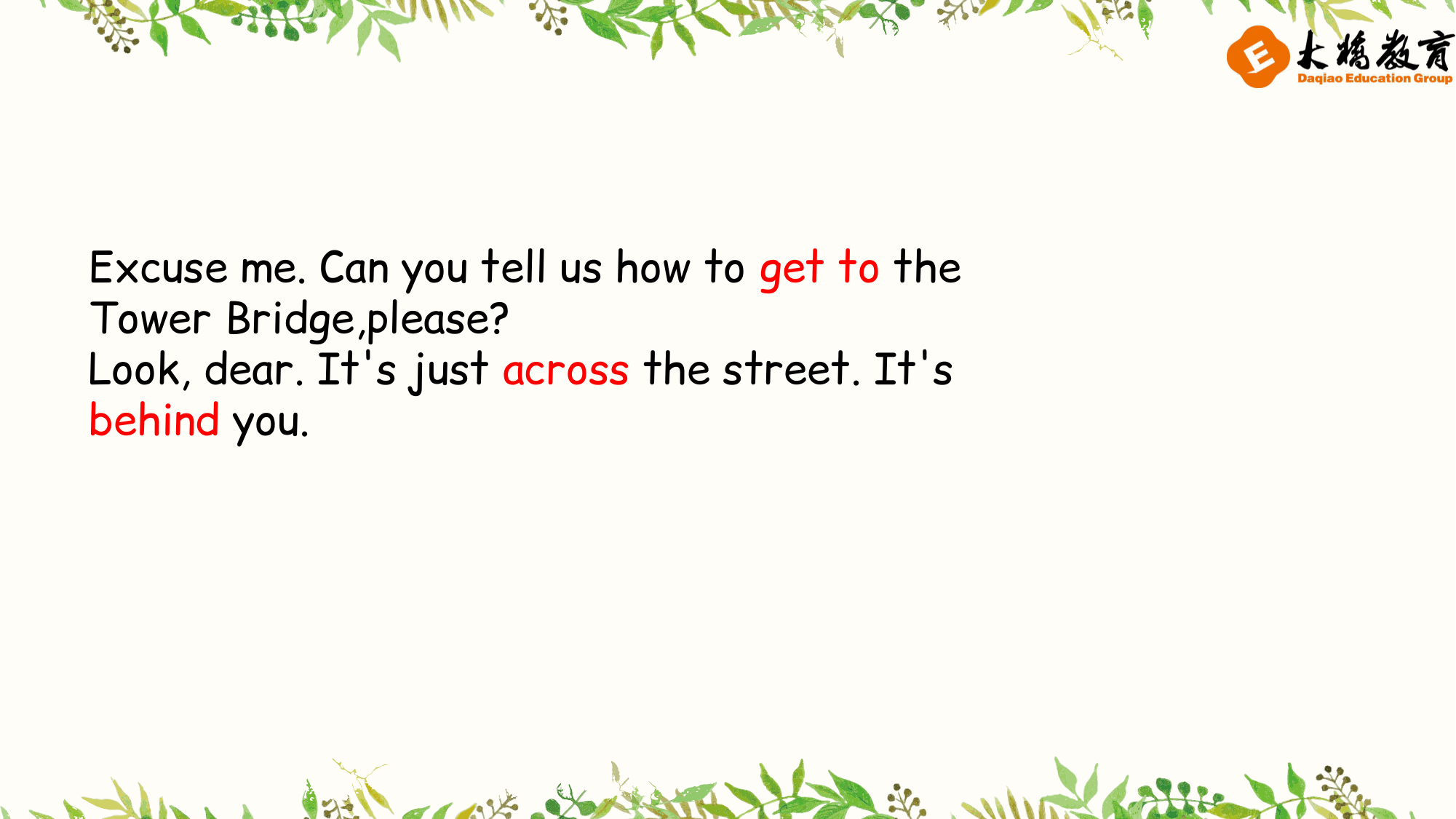

Excuse me. Can you tell us how to get to the Tower Bridge,please?
Look, dear. It's just across the street. It's behind you.